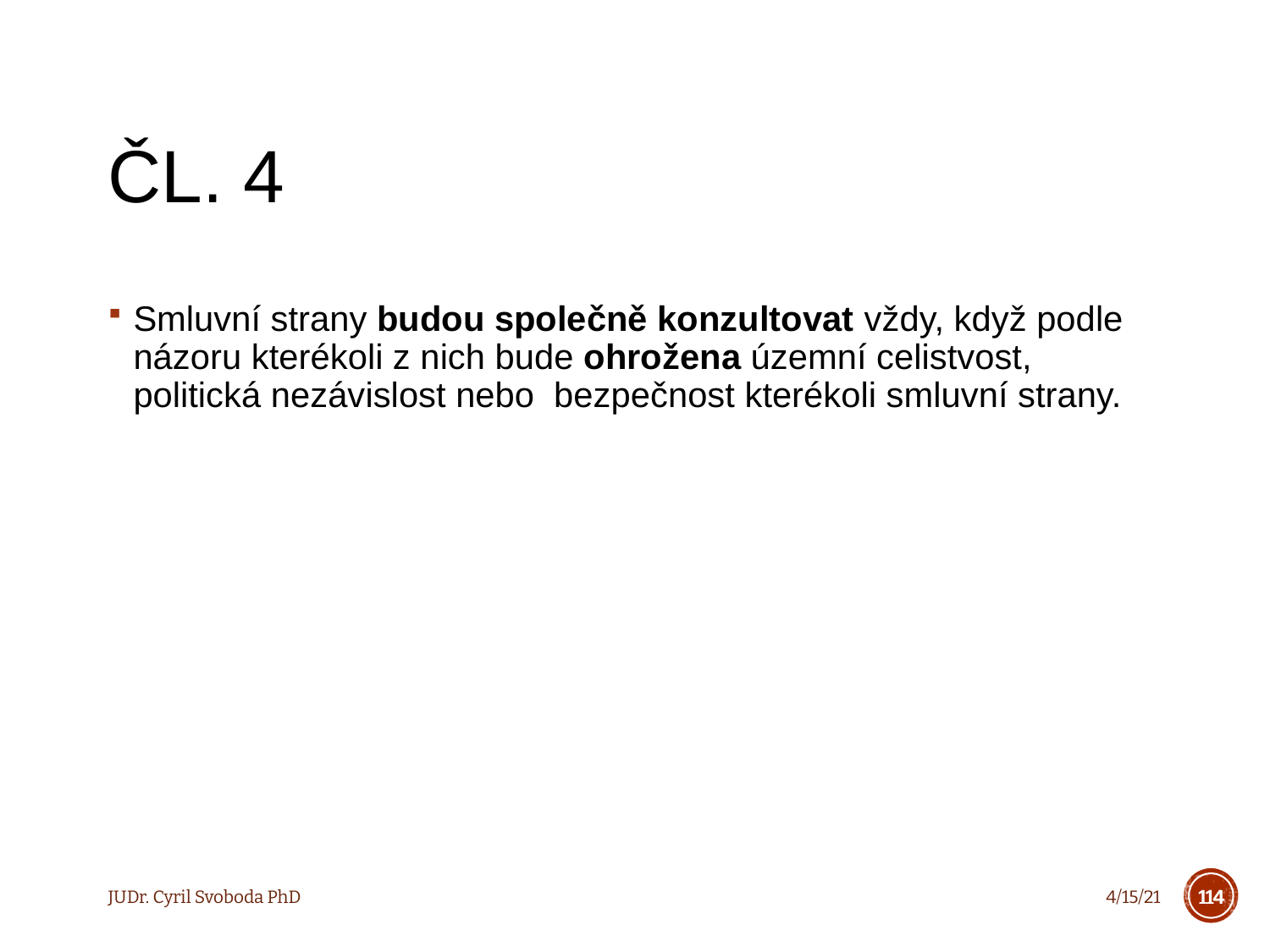

# Čl. 4
Smluvní strany budou společně konzultovat vždy, když podle názoru kterékoli z nich bude ohrožena územní celistvost, politická nezávislost nebo  bezpečnost kterékoli smluvní strany.
JUDr. Cyril Svoboda PhD
4/15/21
114